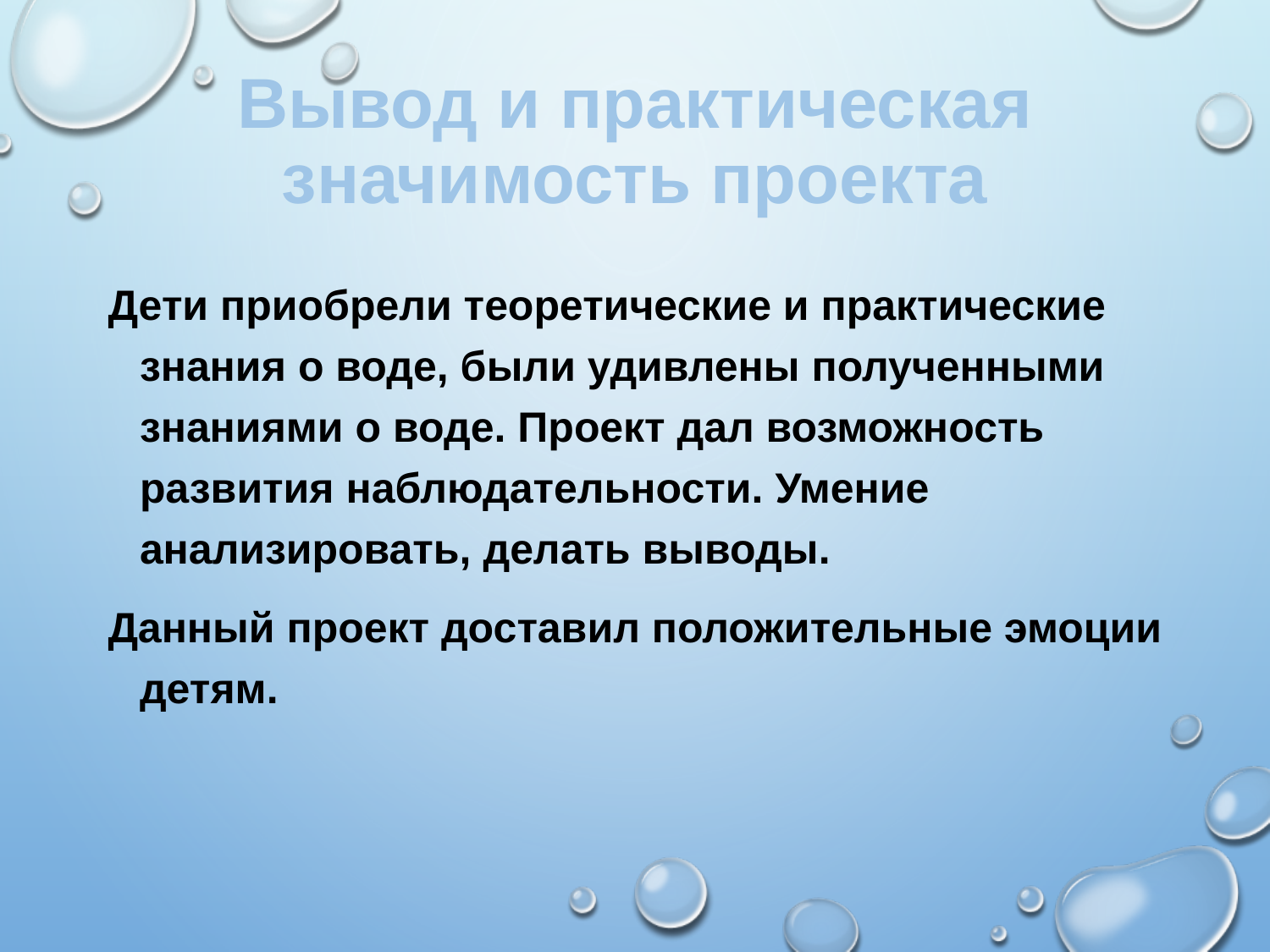

# Вывод и практическая значимость проекта
Дети приобрели теоретические и практические знания о воде, были удивлены полученными знаниями о воде. Проект дал возможность развития наблюдательности. Умение анализировать, делать выводы.
Данный проект доставил положительные эмоции детям.